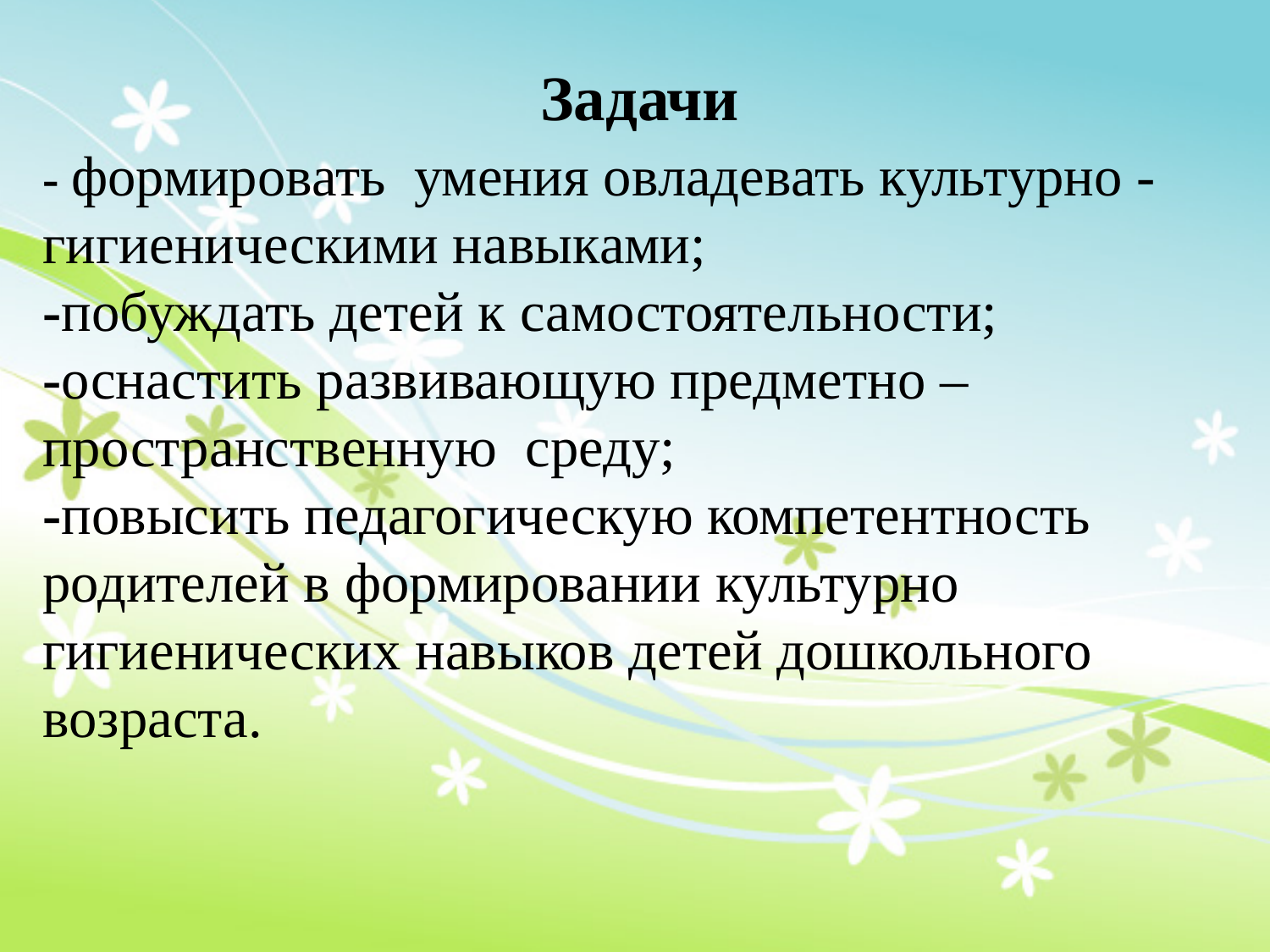

Задачи
- формировать  умения овладевать культурно -  гигиеническими навыками;
-побуждать детей к самостоятельности;
-оснастить развивающую предметно –     пространственную  среду;
-повысить педагогическую компетентность родителей в формировании культурно гигиенических навыков детей дошкольного возраста.